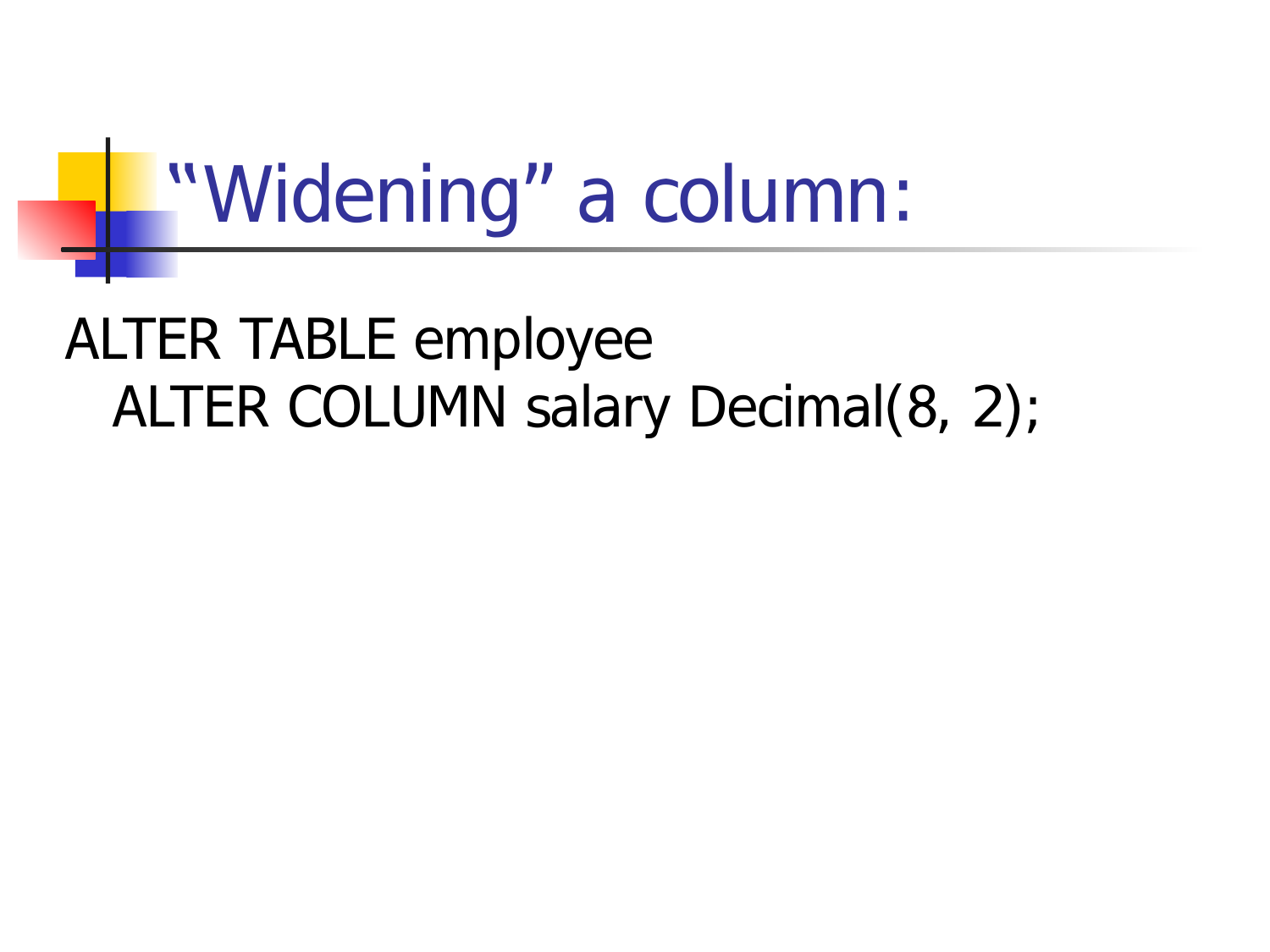

# “Widening” a column:
ALTER TABLE employee
ALTER COLUMN salary Decimal(8, 2);